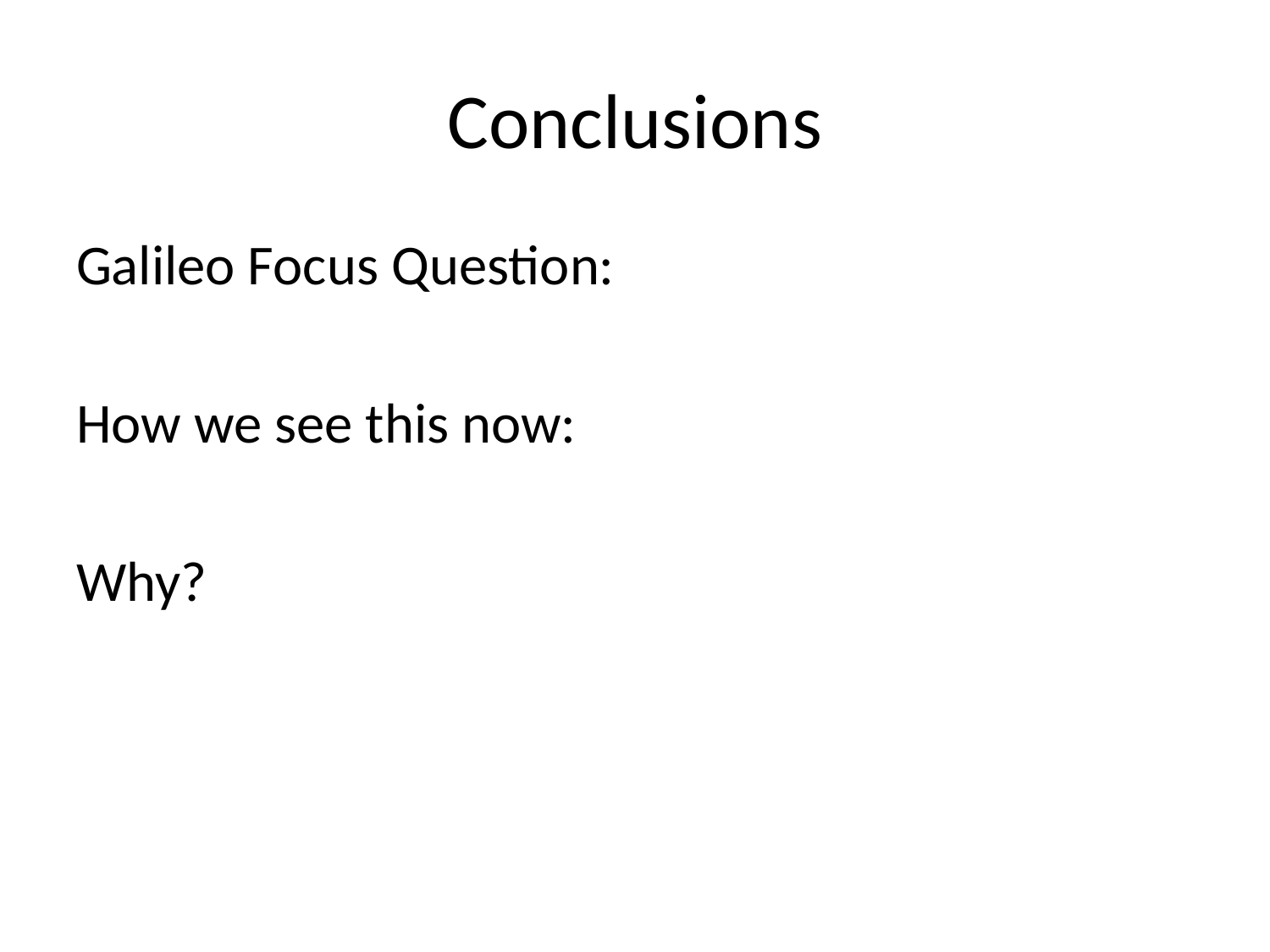

# Conclusions
Galileo Focus Question:

How we see this now:

Why?